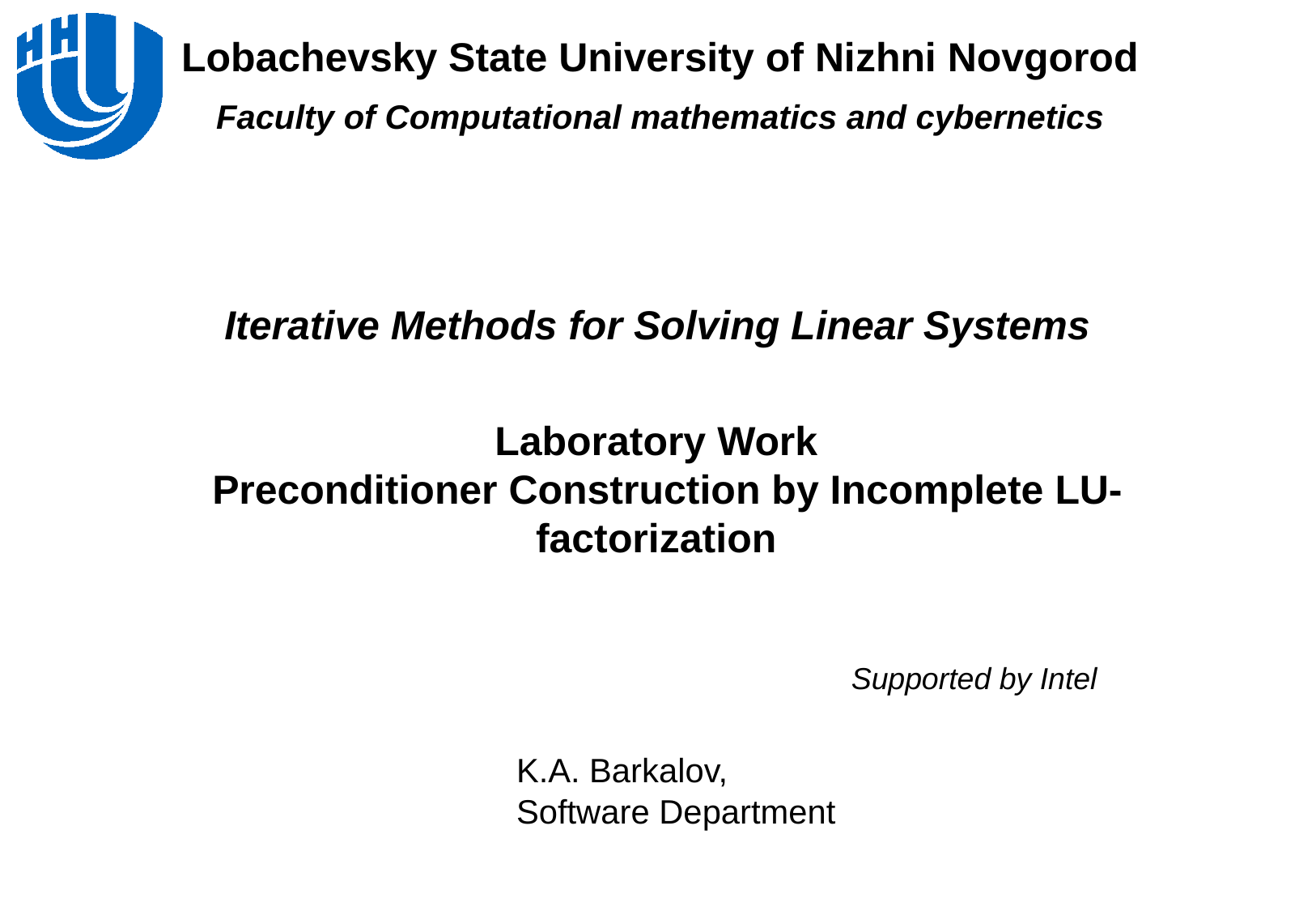

Iterative Methods for Solving Linear Systems
# Laboratory Work Preconditioner Construction by Incomplete LU-factorization
Supported by Intel
K.A. Barkalov,
Software Department